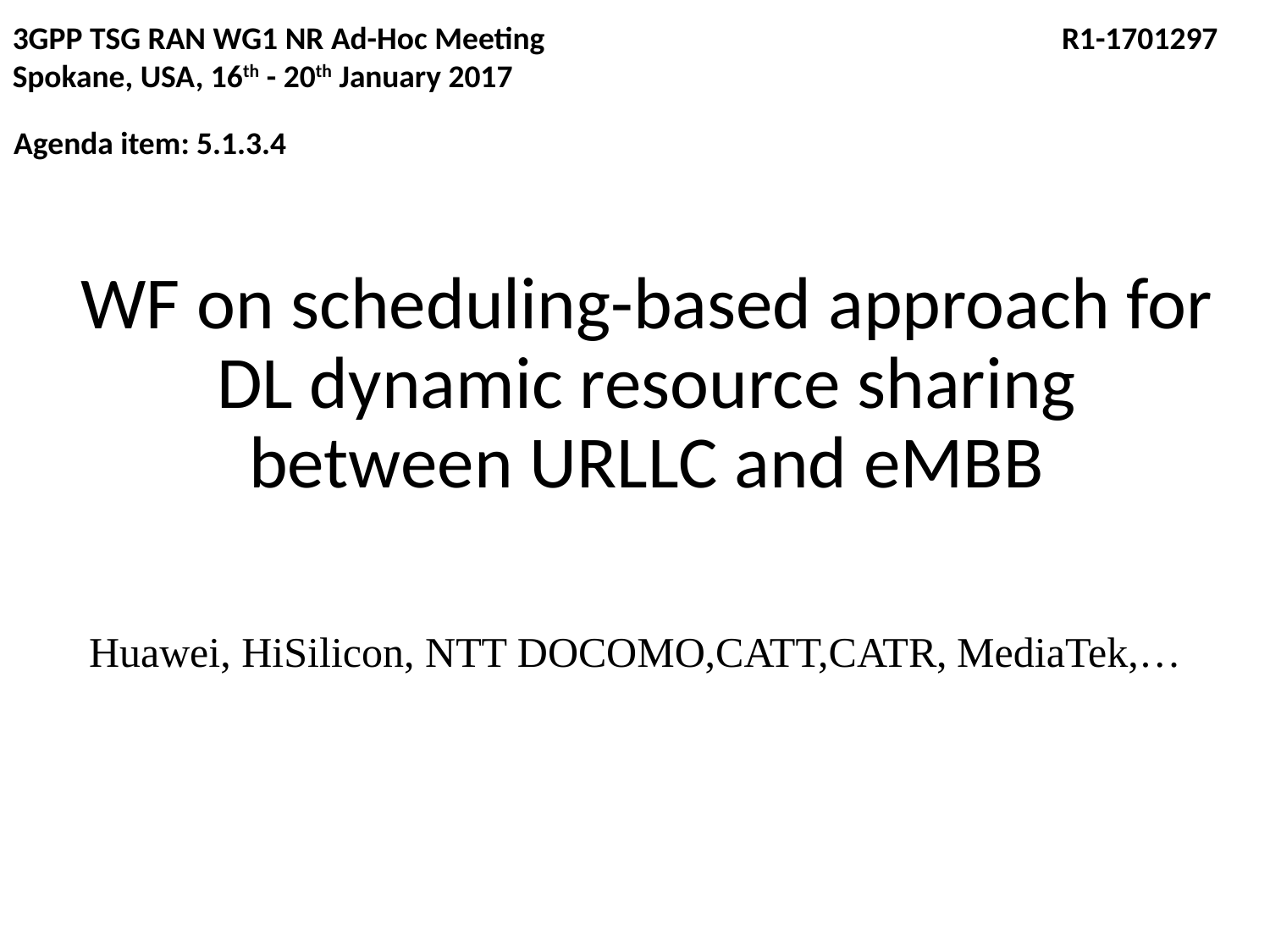

3GPP TSG RAN WG1 NR Ad-Hoc Meeting                                                                        R1-1701297
Spokane, USA, 16th - 20th January 2017
Agenda item: 5.1.3.4
# WF on scheduling-based approach for DL dynamic resource sharing between URLLC and eMBB
Huawei, HiSilicon, NTT DOCOMO,CATT,CATR, MediaTek,…